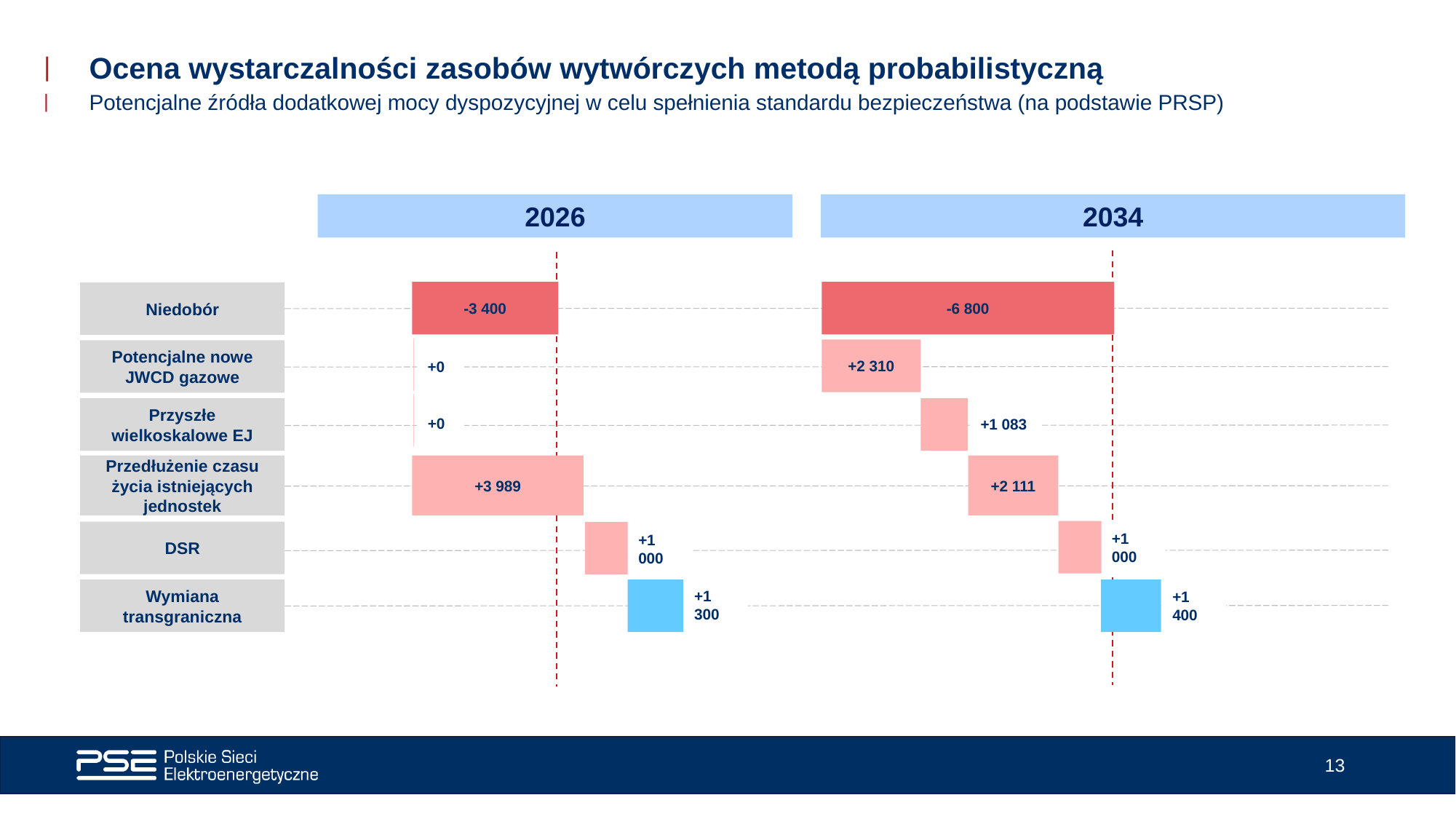

Ocena wystarczalności zasobów wytwórczych metodą probabilistyczną
Potencjalne źródła dodatkowej mocy dyspozycyjnej w celu spełnienia standardu bezpieczeństwa (na podstawie PRSP)

2026
2034
-3 400
-6 800
Niedobór

+2 310
Potencjalne nowe JWCD gazowe
+0

+0
+1 083

Przyszłe wielkoskalowe EJ
Przedłużenie czasu życia istniejących jednostek
+3 989
+2 111
+1 000

DSR

+1 000
+1 300
+1 400
Wymiana transgraniczna